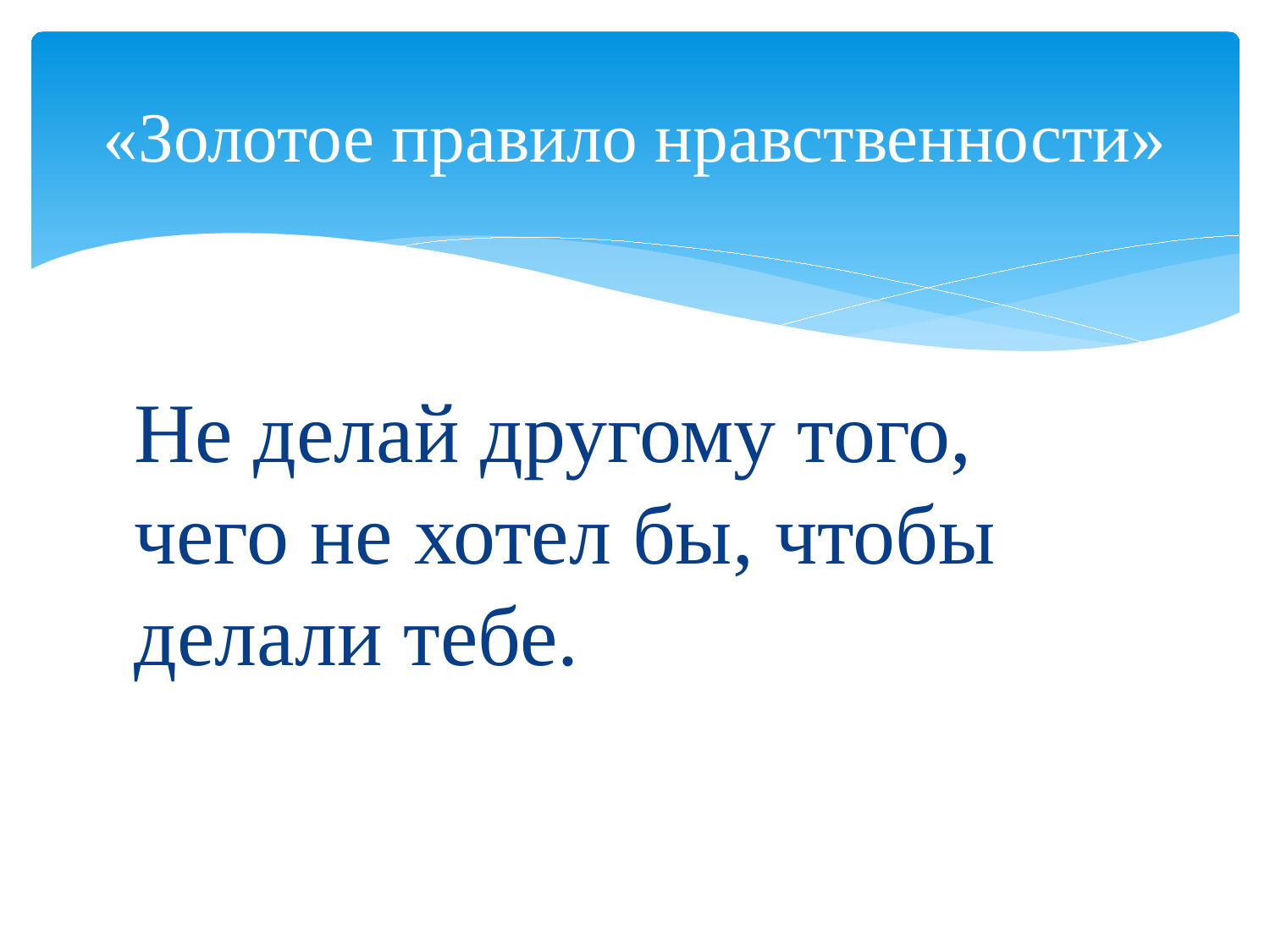

# «Золотое правило нравственности»
Не делай другому того, чего не хотел бы, чтобы делали тебе.